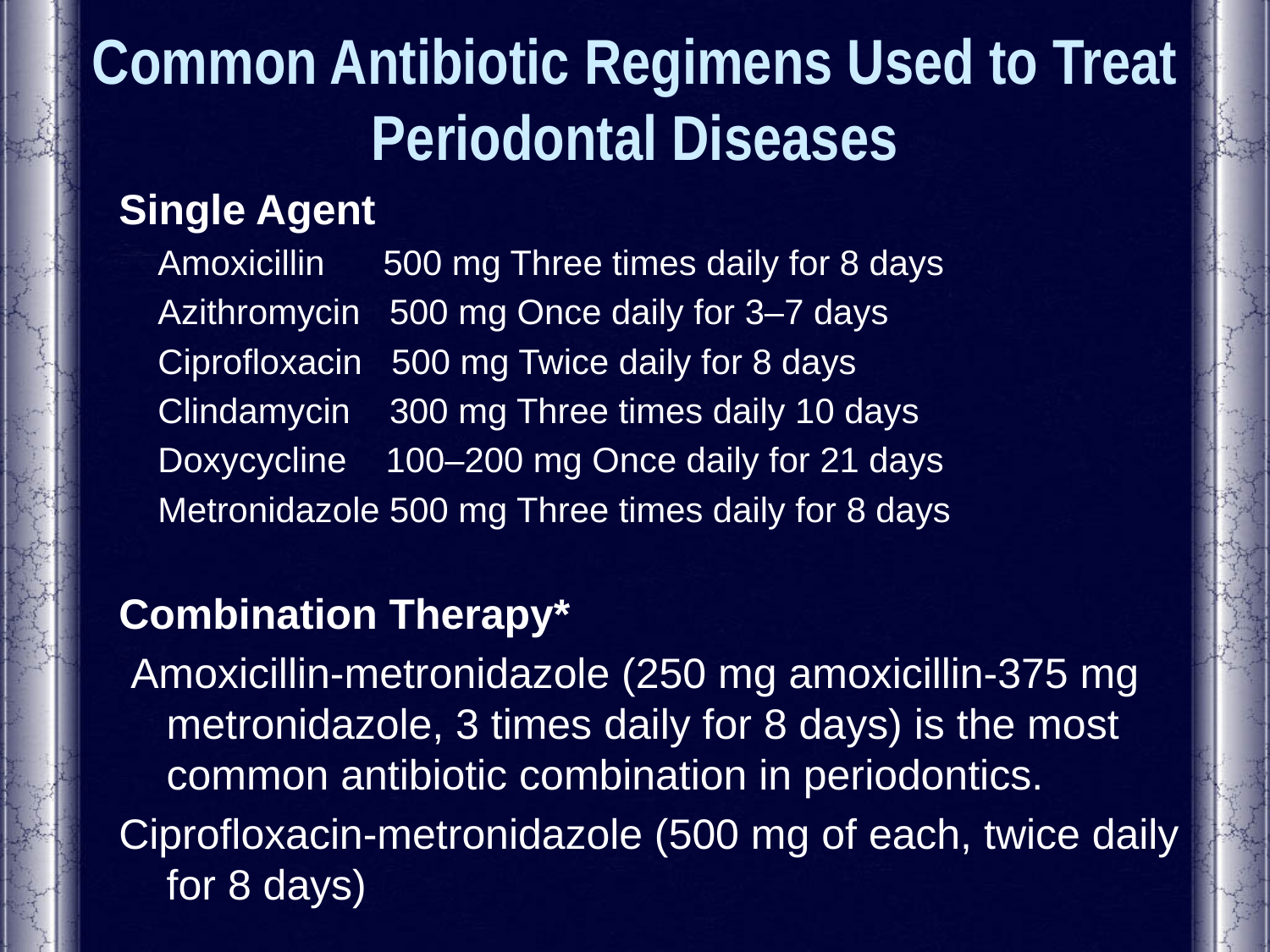

# Common Antibiotic Regimens Used to Treat Periodontal Diseases
Single Agent
    Amoxicillin      500 mg Three times daily for 8 days
    Azithromycin   500 mg Once daily for 3–7 days
    Ciprofloxacin   500 mg Twice daily for 8 days
    Clindamycin    300 mg Three times daily 10 days
    Doxycycline    100–200 mg Once daily for 21 days
    Metronidazole 500 mg Three times daily for 8 days

Combination Therapy*
 Amoxicillin-metronidazole (250 mg amoxicillin-375 mg metronidazole, 3 times daily for 8 days) is the most common antibiotic combination in periodontics.
Ciprofloxacin-metronidazole (500 mg of each, twice daily for 8 days)

* Slots J. Systemic antibiotics in periodontics. J Periodontol. 2004:75;1553-1565.